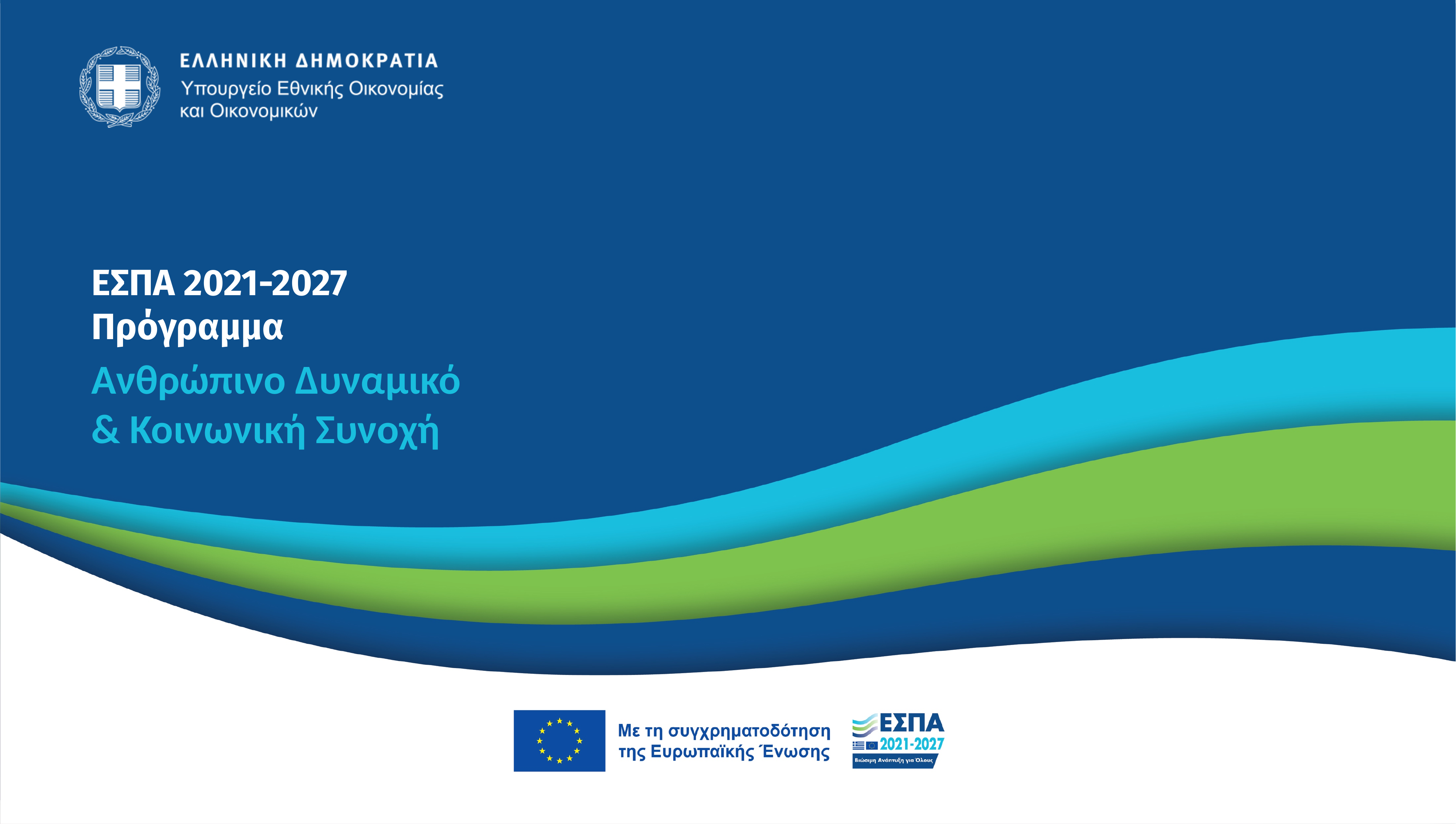

ΕΣΠΑ 2021-2027
Πρόγραμμα
Ανθρώπινο Δυναμικό
& Κοινωνική Συνοχή